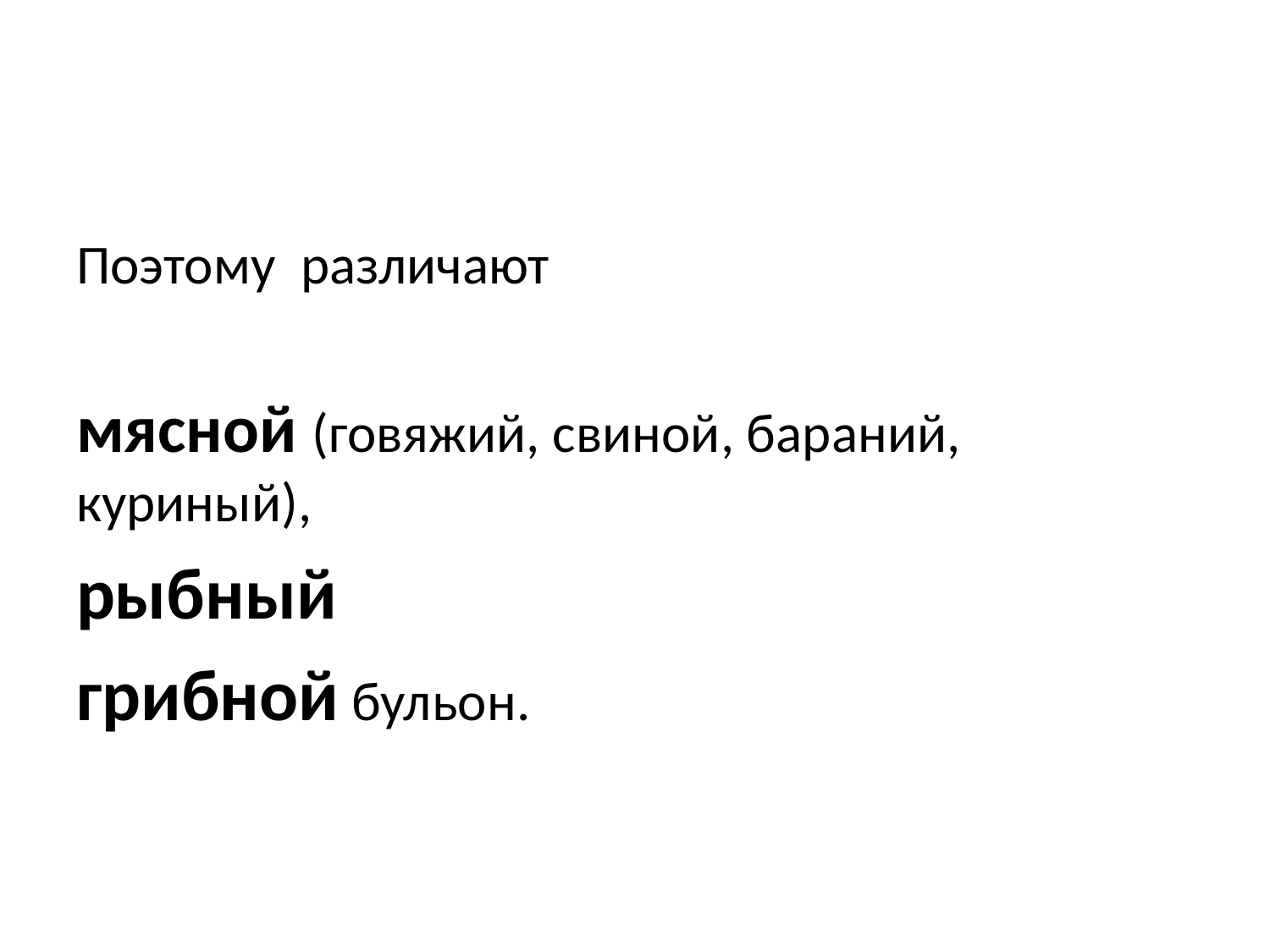

#
Поэтому  различают

мясной (говяжий, свиной, бараний, куриный),
рыбный
грибной бульон.